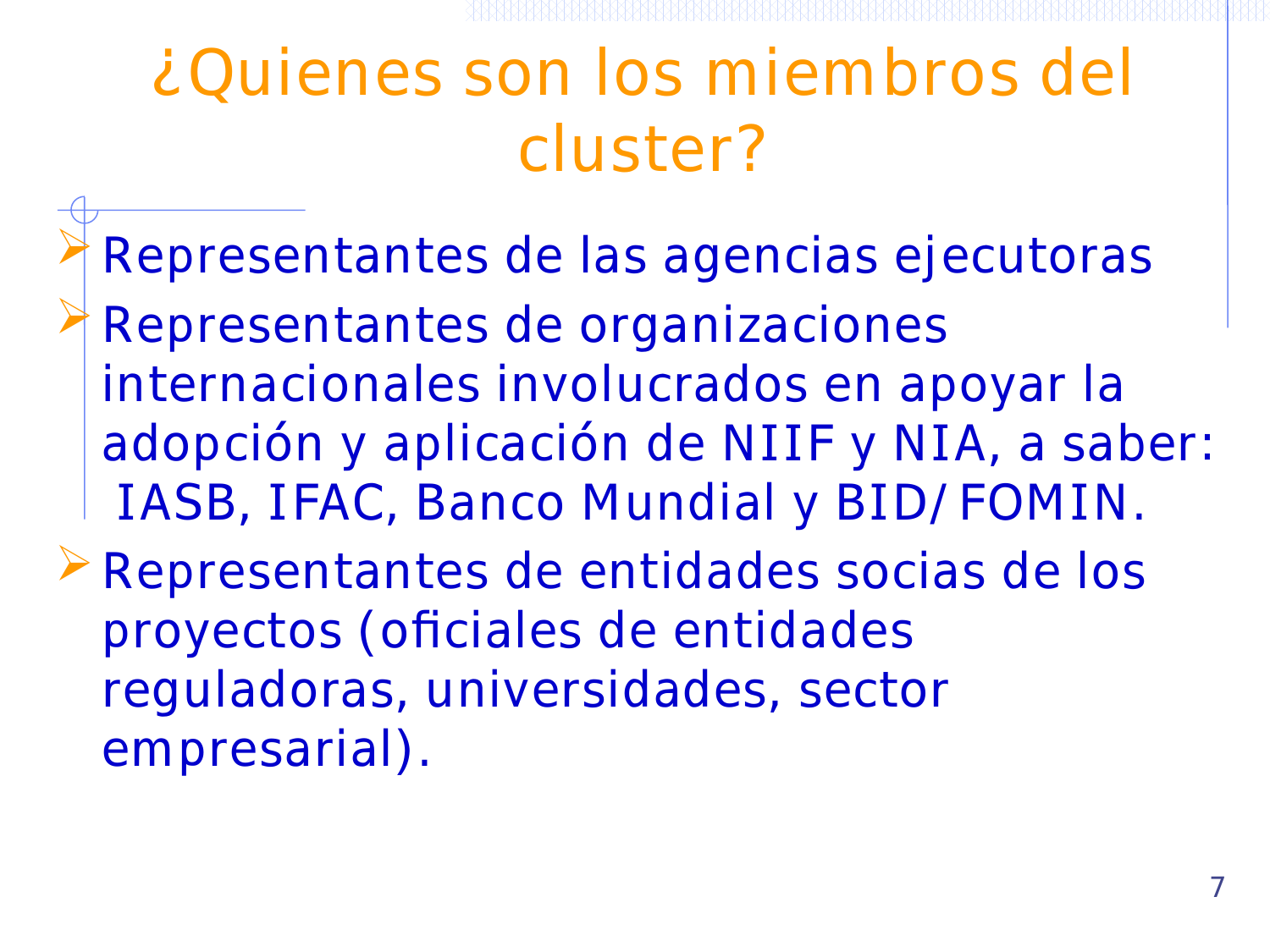

# ¿Quienes son los miembros del cluster?

Representantes de las agencias ejecutoras
Representantes de organizaciones internacionales involucrados en apoyar la adopción y aplicación de NIIF y NIA, a saber:  IASB, IFAC, Banco Mundial y BID/FOMIN.
Representantes de entidades socias de los proyectos (oficiales de entidades reguladoras, universidades, sector empresarial).
7